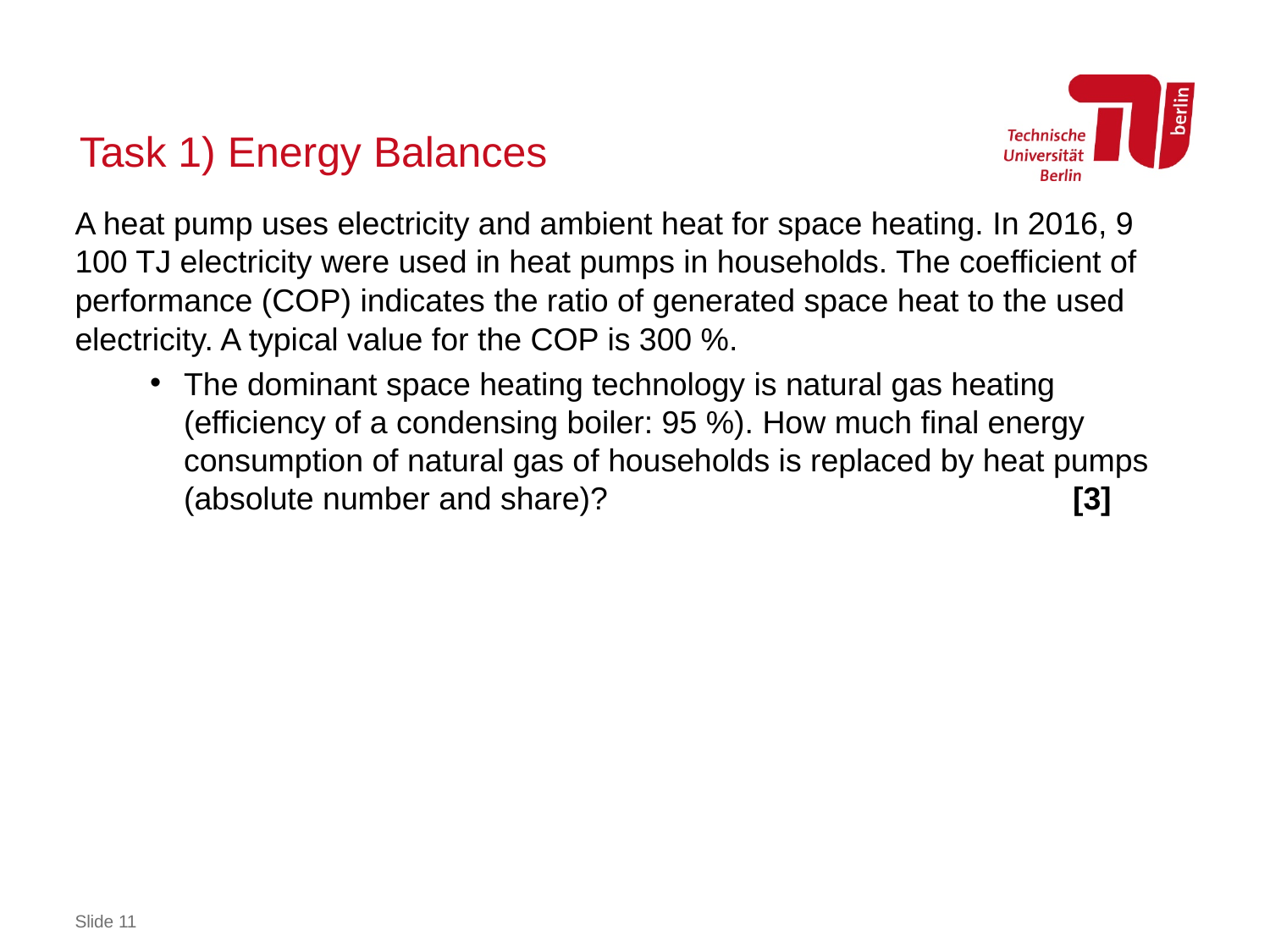

# Task 1) Energy Balances
A heat pump uses electricity and ambient heat for space heating. In 2016, 9 100 TJ electricity were used in heat pumps in households. The coefficient of performance (COP) indicates the ratio of generated space heat to the used electricity. A typical value for the COP is 300 %.
The dominant space heating technology is natural gas heating (efficiency of a condensing boiler: 95 %). How much final energy consumption of natural gas of households is replaced by heat pumps (absolute number and share)? 				[3]

Slide 11